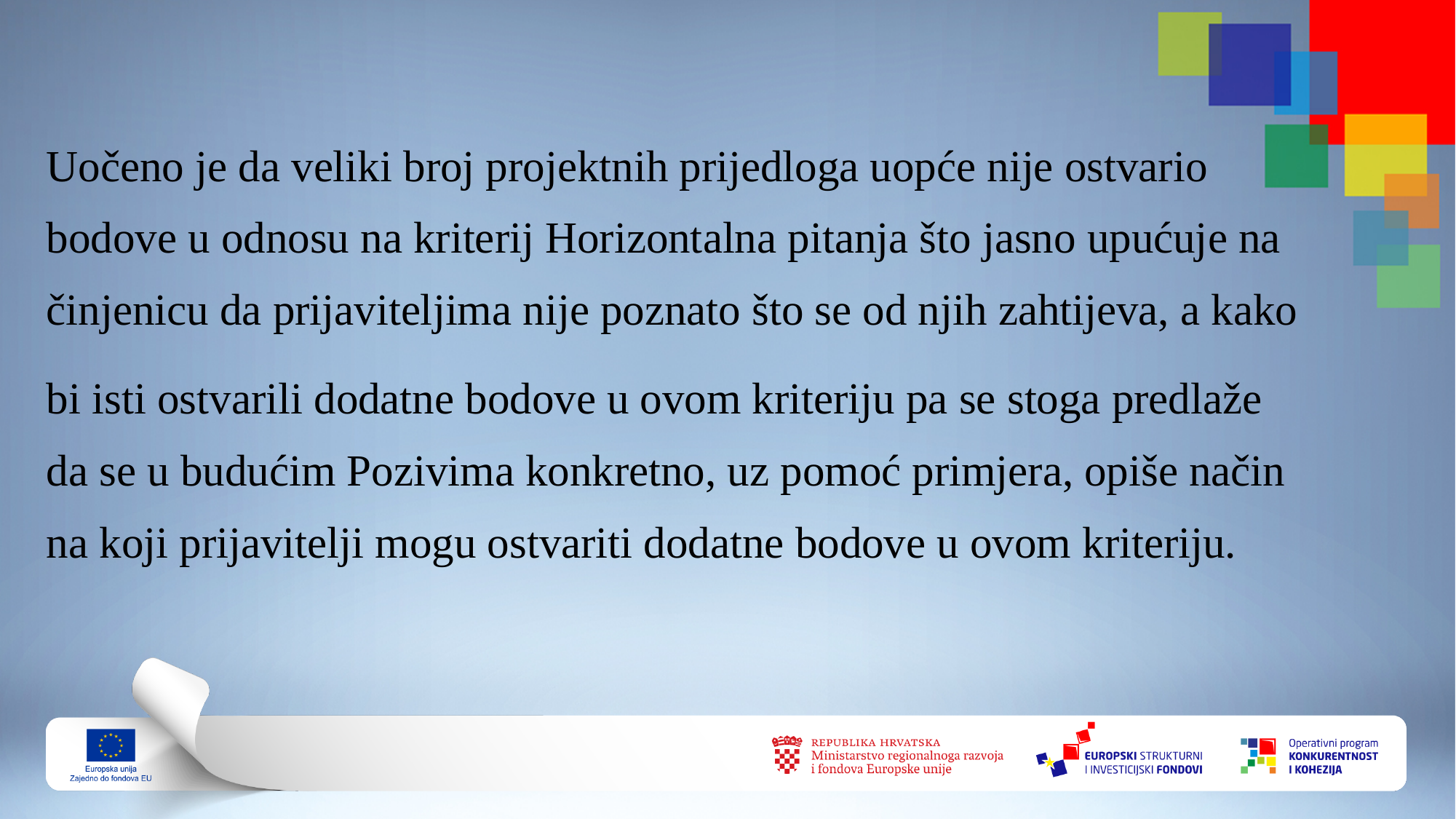

Uočeno je da veliki broj projektnih prijedloga uopće nije ostvario
bodove u odnosu na kriterij Horizontalna pitanja što jasno upućuje na
činjenicu da prijaviteljima nije poznato što se od njih zahtijeva, a kako
bi isti ostvarili dodatne bodove u ovom kriteriju pa se stoga predlaže
da se u budućim Pozivima konkretno, uz pomoć primjera, opiše način
na koji prijavitelji mogu ostvariti dodatne bodove u ovom kriteriju.